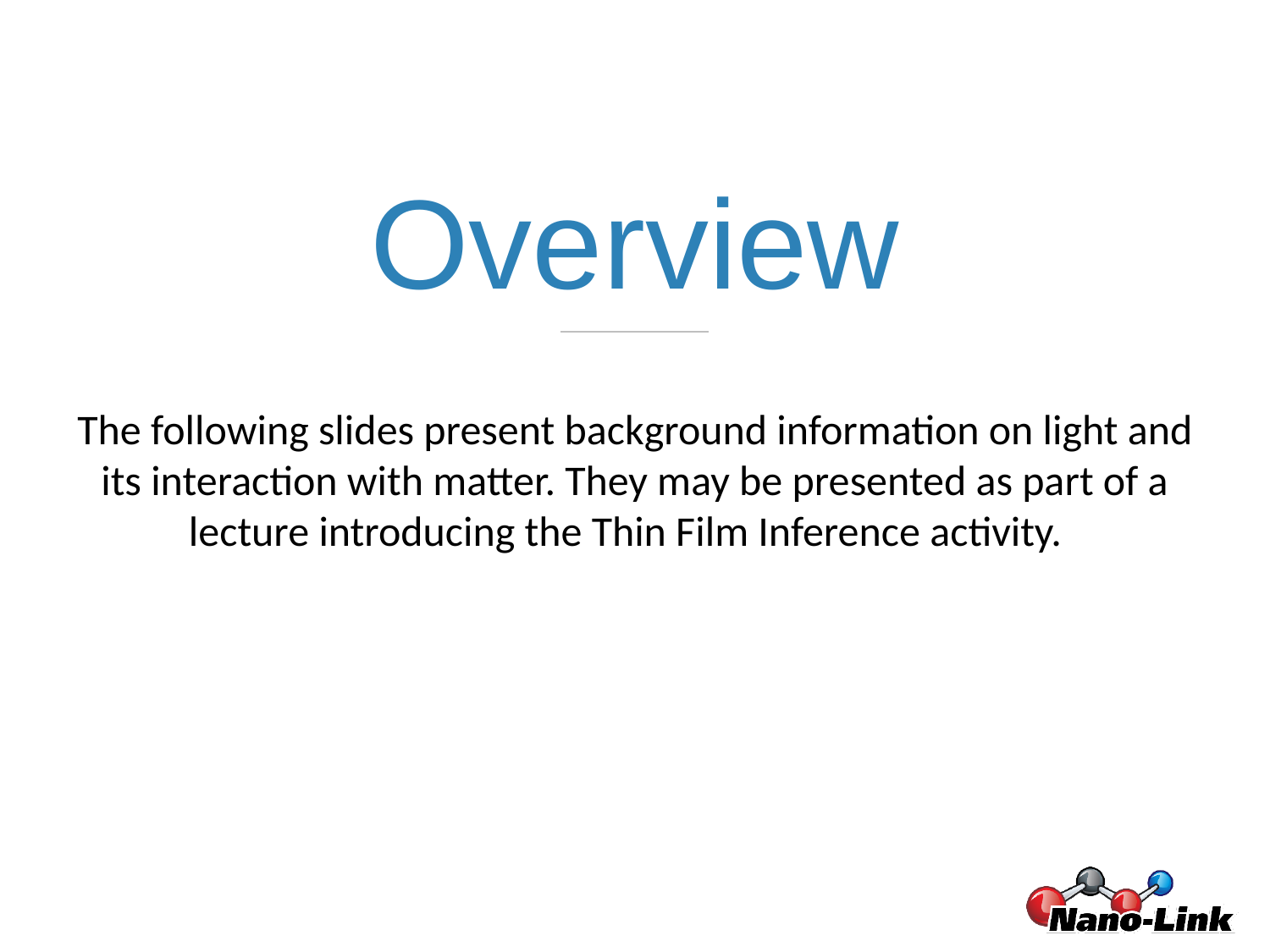

# Overview
The following slides present background information on light and its interaction with matter. They may be presented as part of a lecture introducing the Thin Film Inference activity.